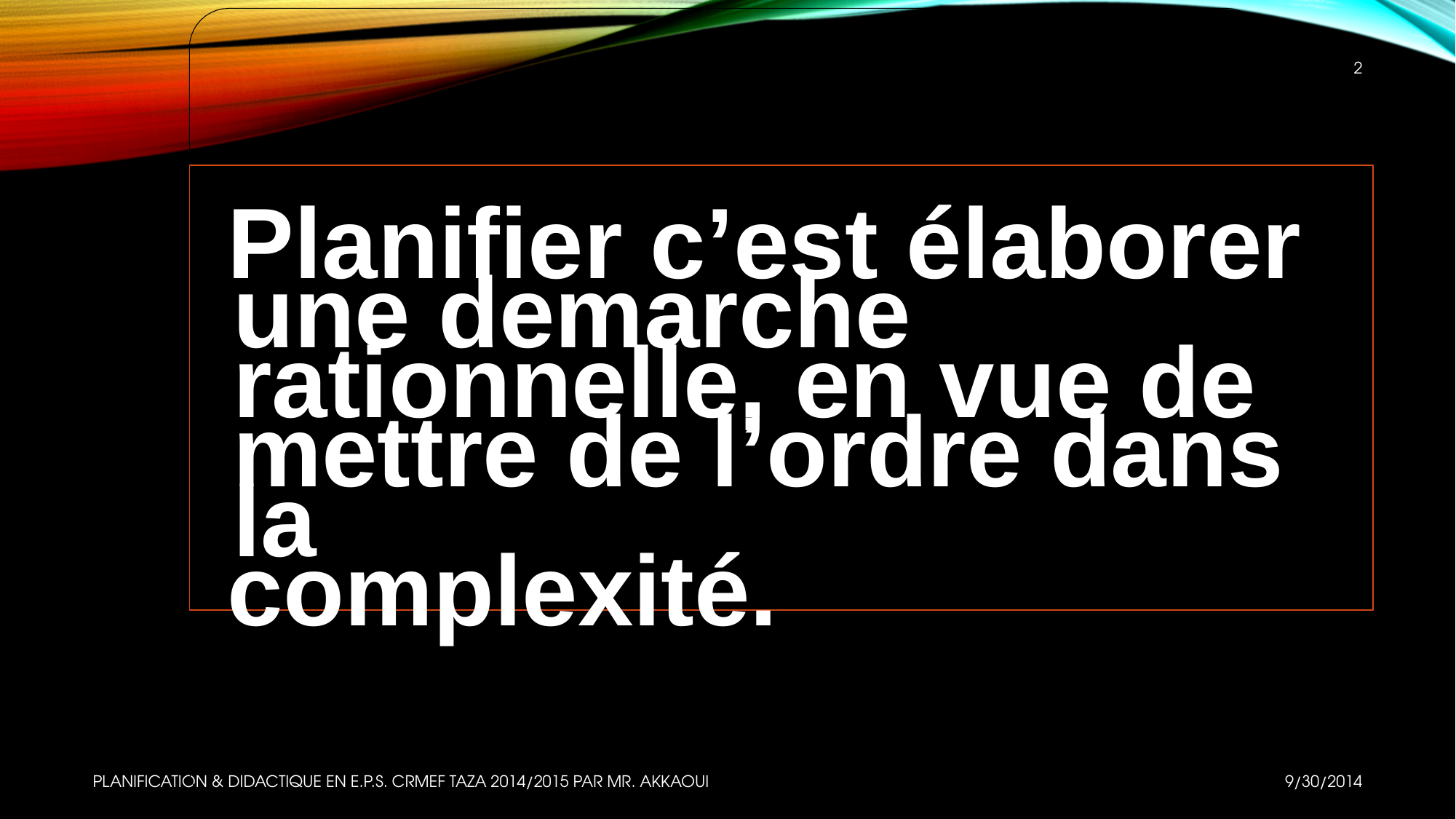

2

Planifier c’est élaborer une demarche rationnelle, en vue de mettre de l’ordre dans la
complexité.
PLANIFICATION & DIDACTIQUE EN E.P.S. CRMEF TAZA 2014/2015 PAR MR. AKKAOUI
9/30/2014